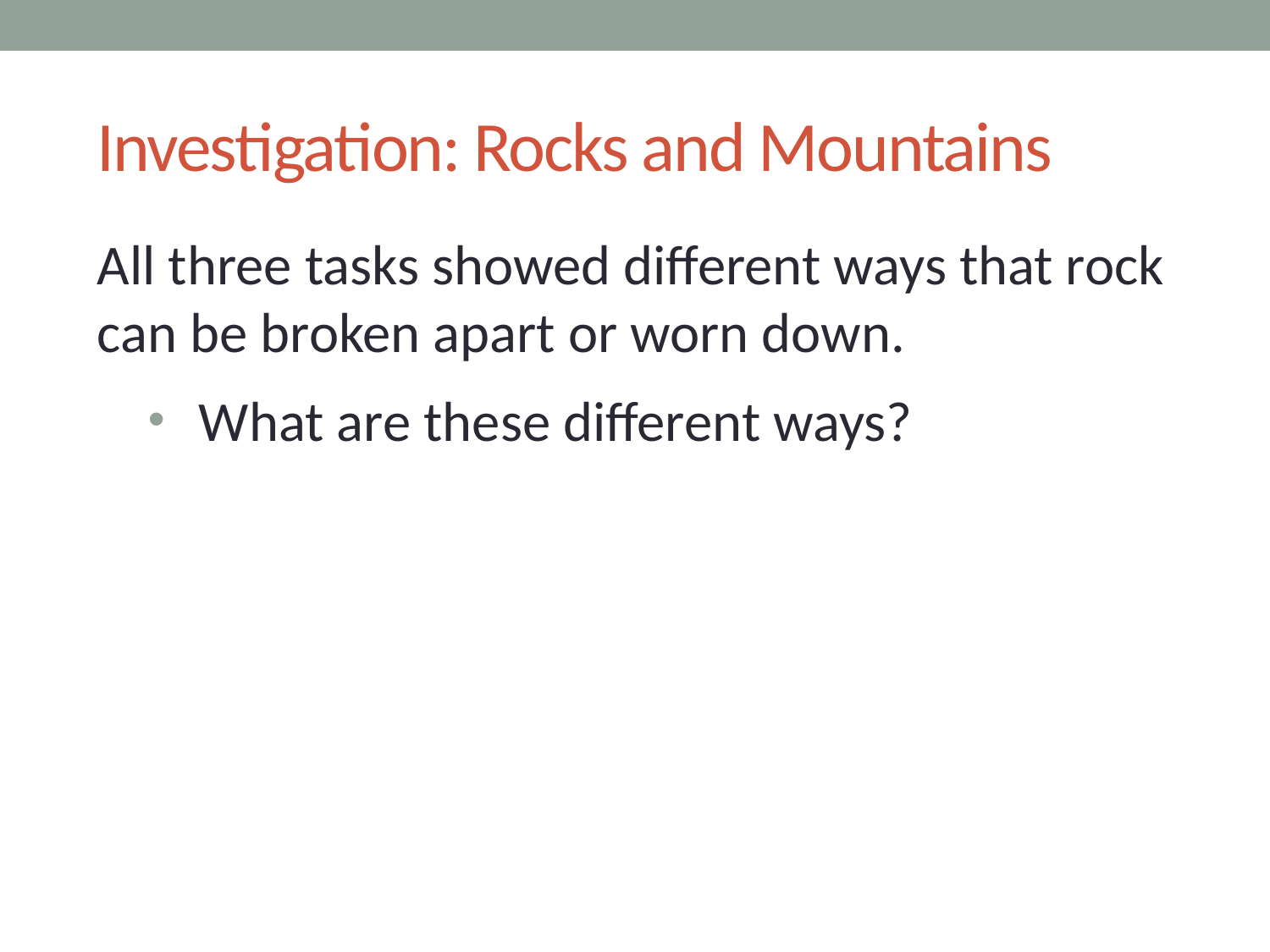

# Investigation: Rocks and Mountains
All three tasks showed different ways that rock can be broken apart or worn down.
What are these different ways?